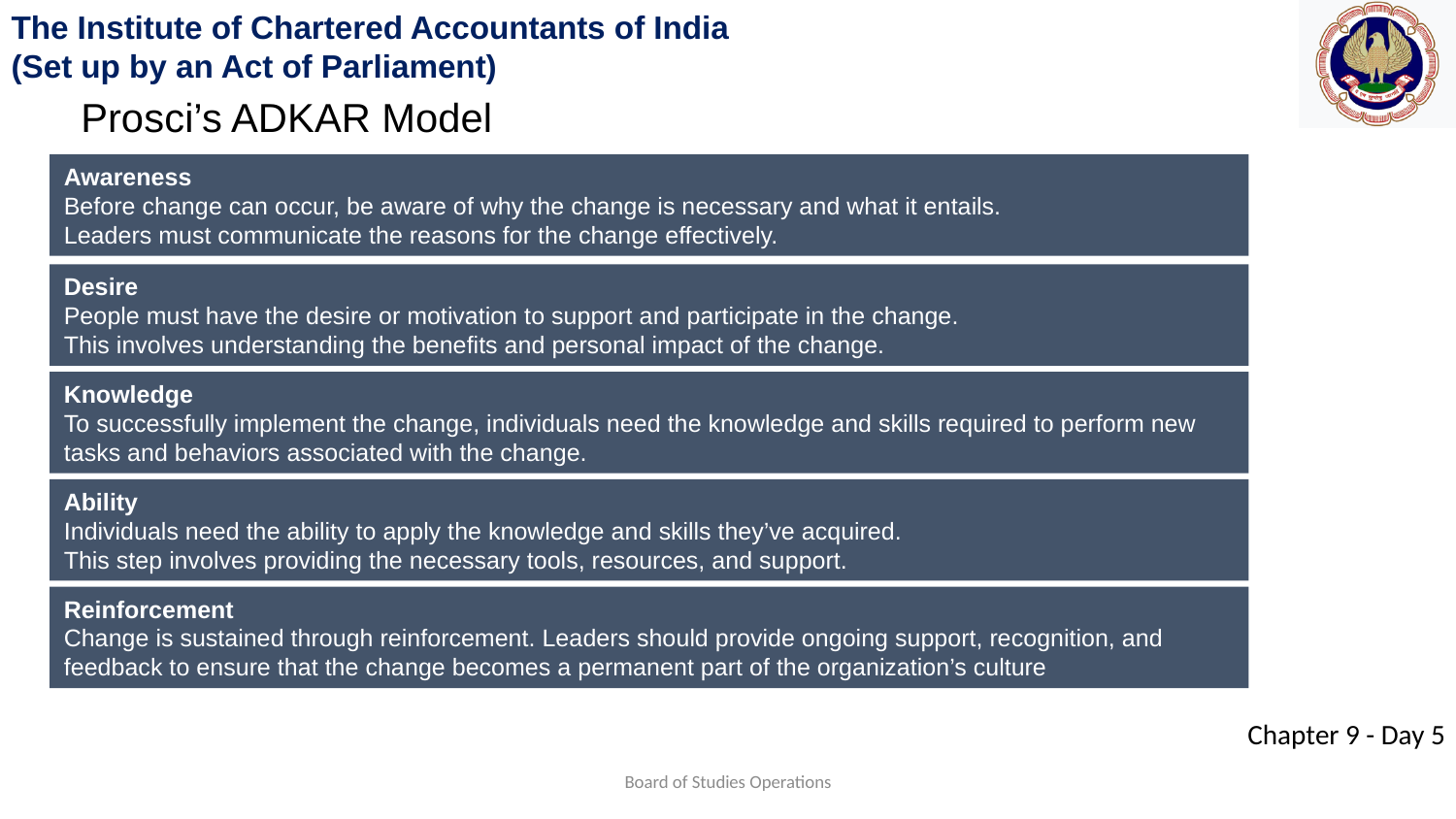

Prosci’s ADKAR Model
Awareness
Before change can occur, be aware of why the change is necessary and what it entails.
Leaders must communicate the reasons for the change effectively.
Desire
People must have the desire or motivation to support and participate in the change.
This involves understanding the benefits and personal impact of the change.
Knowledge
To successfully implement the change, individuals need the knowledge and skills required to perform new tasks and behaviors associated with the change.
Ability
Individuals need the ability to apply the knowledge and skills they’ve acquired.
This step involves providing the necessary tools, resources, and support.
Reinforcement
Change is sustained through reinforcement. Leaders should provide ongoing support, recognition, and feedback to ensure that the change becomes a permanent part of the organization’s culture
Board of Studies Operations